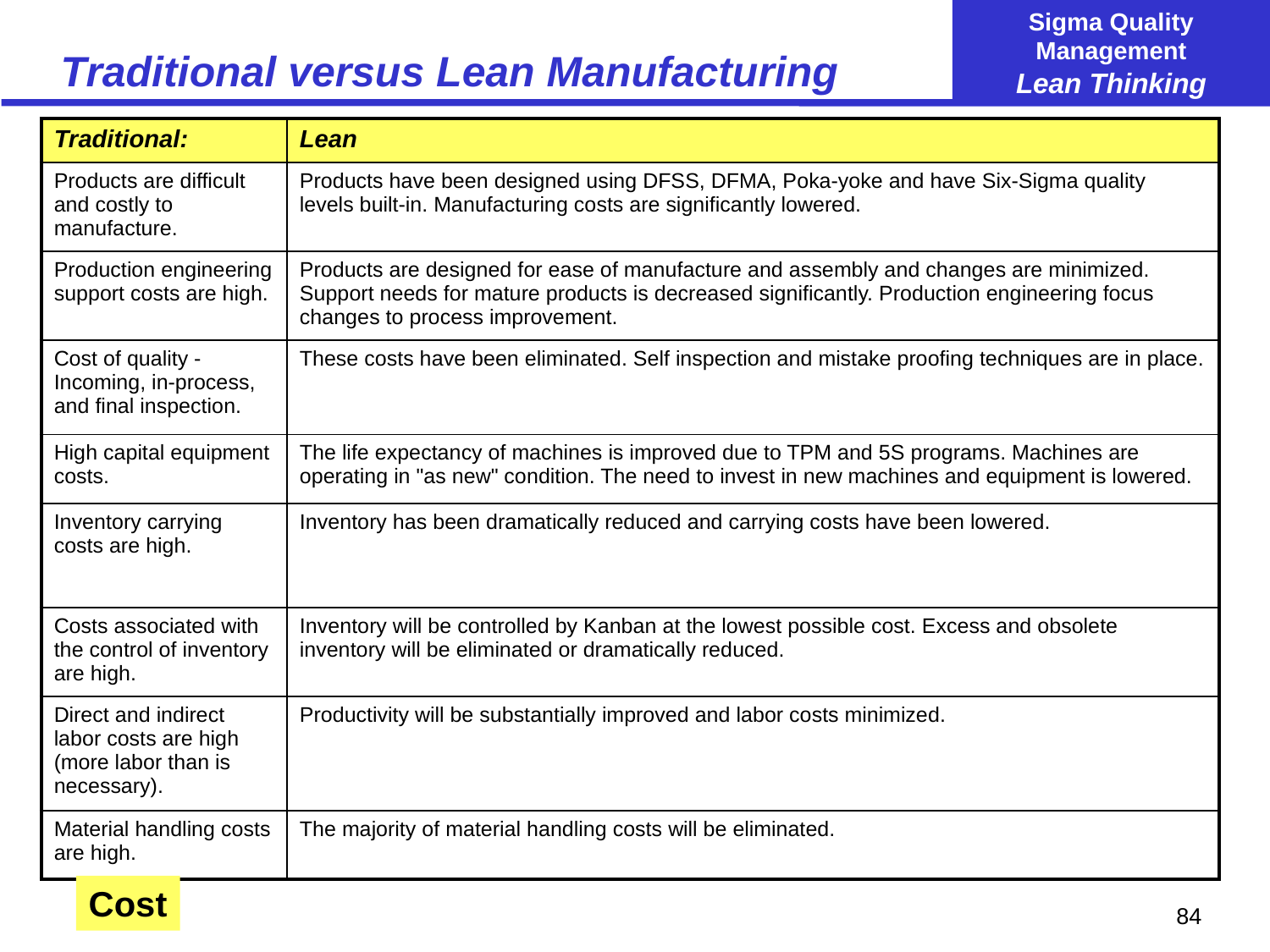

# Traditional versus Lean Manufacturing
| Traditional: | Lean |
| --- | --- |
| Products are difficult and costly to manufacture. | Products have been designed using DFSS, DFMA, Poka-yoke and have Six-Sigma quality levels built-in. Manufacturing costs are significantly lowered. |
| Production engineering support costs are high. | Products are designed for ease of manufacture and assembly and changes are minimized. Support needs for mature products is decreased significantly. Production engineering focus changes to process improvement. |
| Cost of quality - Incoming, in-process, and final inspection. | These costs have been eliminated. Self inspection and mistake proofing techniques are in place. |
| High capital equipment costs. | The life expectancy of machines is improved due to TPM and 5S programs. Machines are operating in "as new" condition. The need to invest in new machines and equipment is lowered. |
| Inventory carrying costs are high. | Inventory has been dramatically reduced and carrying costs have been lowered. |
| Costs associated with the control of inventory are high. | Inventory will be controlled by Kanban at the lowest possible cost. Excess and obsolete inventory will be eliminated or dramatically reduced. |
| Direct and indirect labor costs are high (more labor than is necessary). | Productivity will be substantially improved and labor costs minimized. |
| Material handling costs are high. | The majority of material handling costs will be eliminated. |
Cost